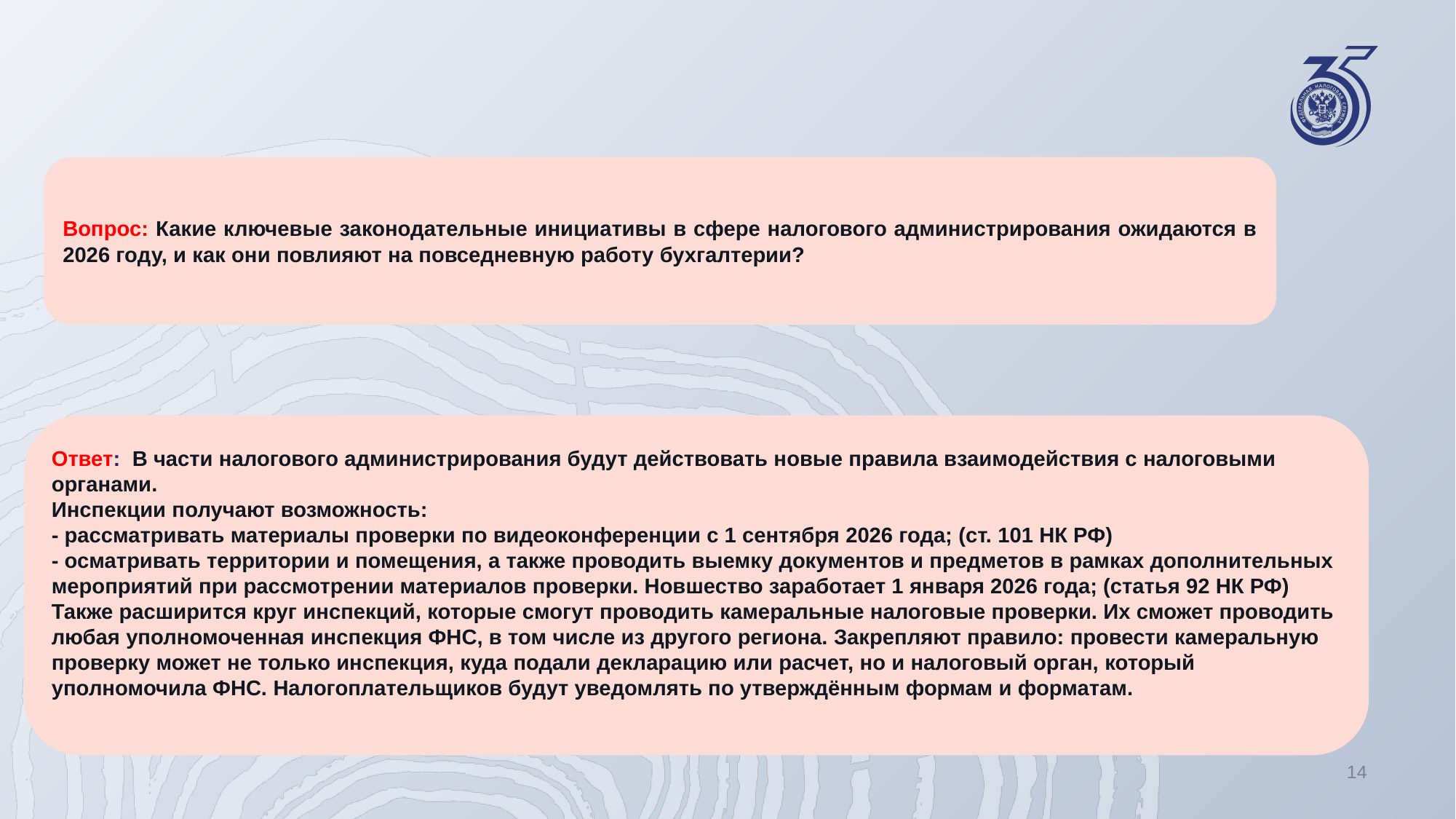

Вопрос: Какие ключевые законодательные инициативы в сфере налогового администрирования ожидаются в 2026 году, и как они повлияют на повседневную работу бухгалтерии?
Ответ:  В части налогового администрирования будут действовать новые правила взаимодействия с налоговыми органами.
Инспекции получают возможность:
- рассматривать материалы проверки по видеоконференции с 1 сентября 2026 года; (ст. 101 НК РФ)
- осматривать территории и помещения, а также проводить выемку документов и предметов в рамках дополнительных мероприятий при рассмотрении материалов проверки. Новшество заработает 1 января 2026 года; (статья 92 НК РФ)
Также расширится круг инспекций, которые смогут проводить камеральные налоговые проверки. Их сможет проводить любая уполномоченная инспекция ФНС, в том числе из другого региона. Закрепляют правило: провести камеральную проверку может не только инспекция, куда подали декларацию или расчет, но и налоговый орган, который уполномочила ФНС. Налогоплательщиков будут уведомлять по утверждённым формам и форматам.

14